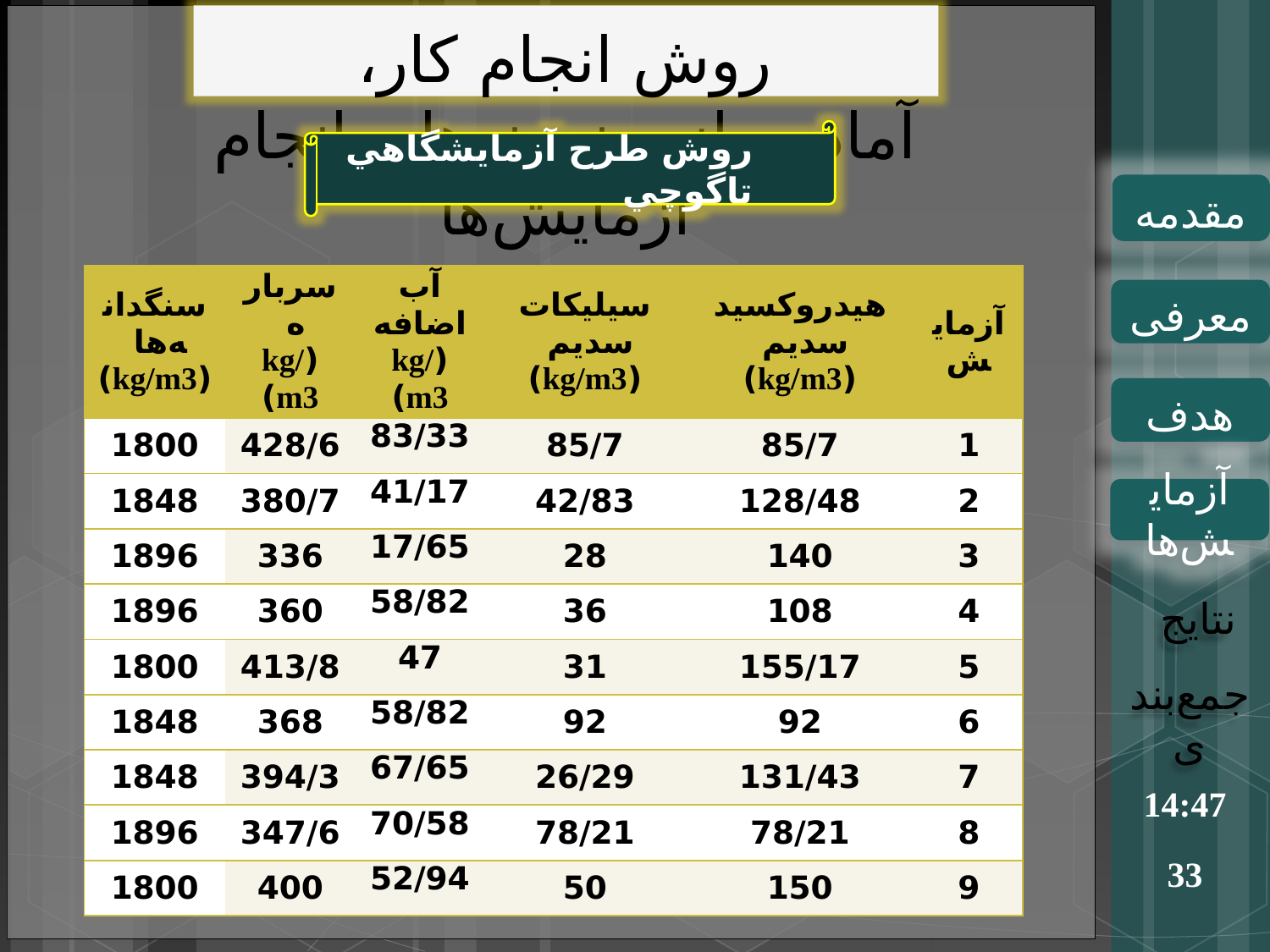

روش انجام کار، آماده‌سازی نمونه‌ها و انجام آزمایش‌ها
روش طرح آزمايشگاهي تاگوچي
مقدمه
| سنگدانه‌ها (kg/m3) | سرباره (kg/m3) | آب اضافه (kg/m3) | سيليکات سديم (kg/m3) | هيدروکسيد سديم (kg/m3) | آزمايش |
| --- | --- | --- | --- | --- | --- |
| 1800 | 428/6 | 83/33 | 85/7 | 85/7 | 1 |
| 1848 | 380/7 | 41/17 | 42/83 | 128/48 | 2 |
| 1896 | 336 | 17/65 | 28 | 140 | 3 |
| 1896 | 360 | 58/82 | 36 | 108 | 4 |
| 1800 | 413/8 | 47 | 31 | 155/17 | 5 |
| 1848 | 368 | 58/82 | 92 | 92 | 6 |
| 1848 | 394/3 | 67/65 | 26/29 | 131/43 | 7 |
| 1896 | 347/6 | 70/58 | 78/21 | 78/21 | 8 |
| 1800 | 400 | 52/94 | 50 | 150 | 9 |
معرفی
هدف
آزمایش‌ها
نتایج
جمع‌بندی